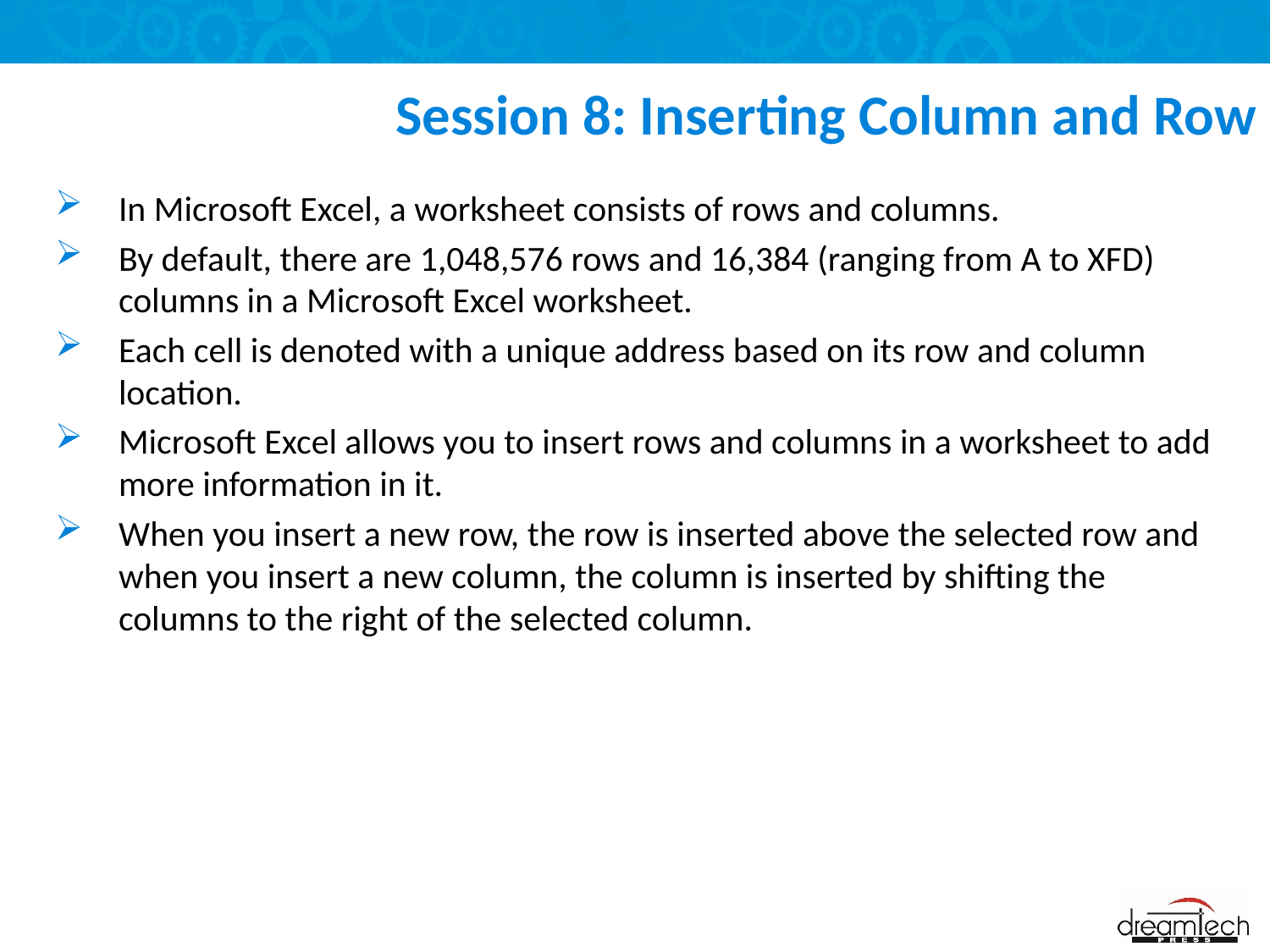

# Session 8: Inserting Column and Row
In Microsoft Excel, a worksheet consists of rows and columns.
By default, there are 1,048,576 rows and 16,384 (ranging from A to XFD) columns in a Microsoft Excel worksheet.
Each cell is denoted with a unique address based on its row and column location.
Microsoft Excel allows you to insert rows and columns in a worksheet to add more information in it.
When you insert a new row, the row is inserted above the selected row and when you insert a new column, the column is inserted by shifting the columns to the right of the selected column.